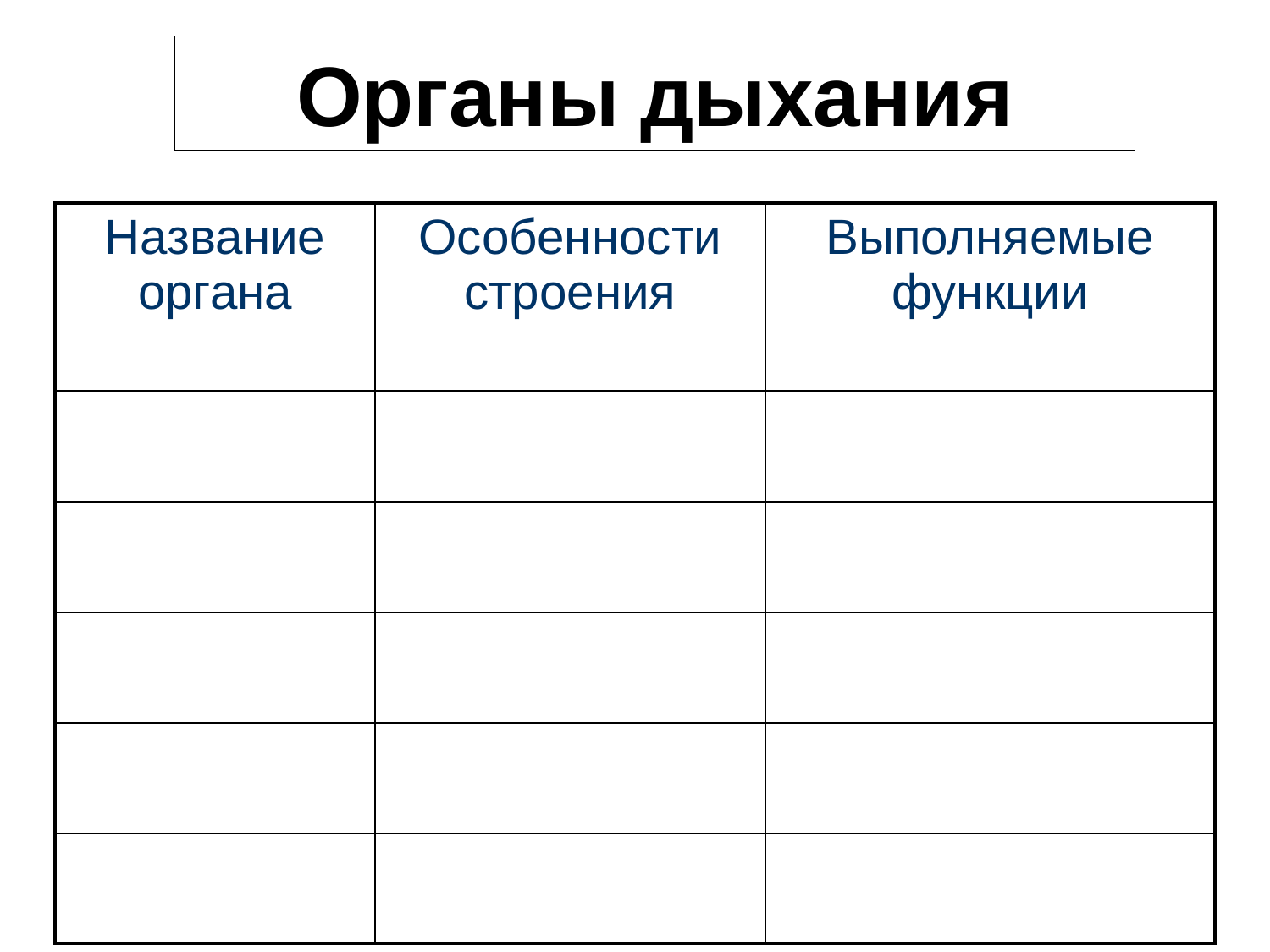

Органы дыхания
| Название органа | Особенности строения | Выполняемые функции |
| --- | --- | --- |
|  |  |  |
|  |  |  |
|  |  |  |
|  |  |  |
|  |  |  |